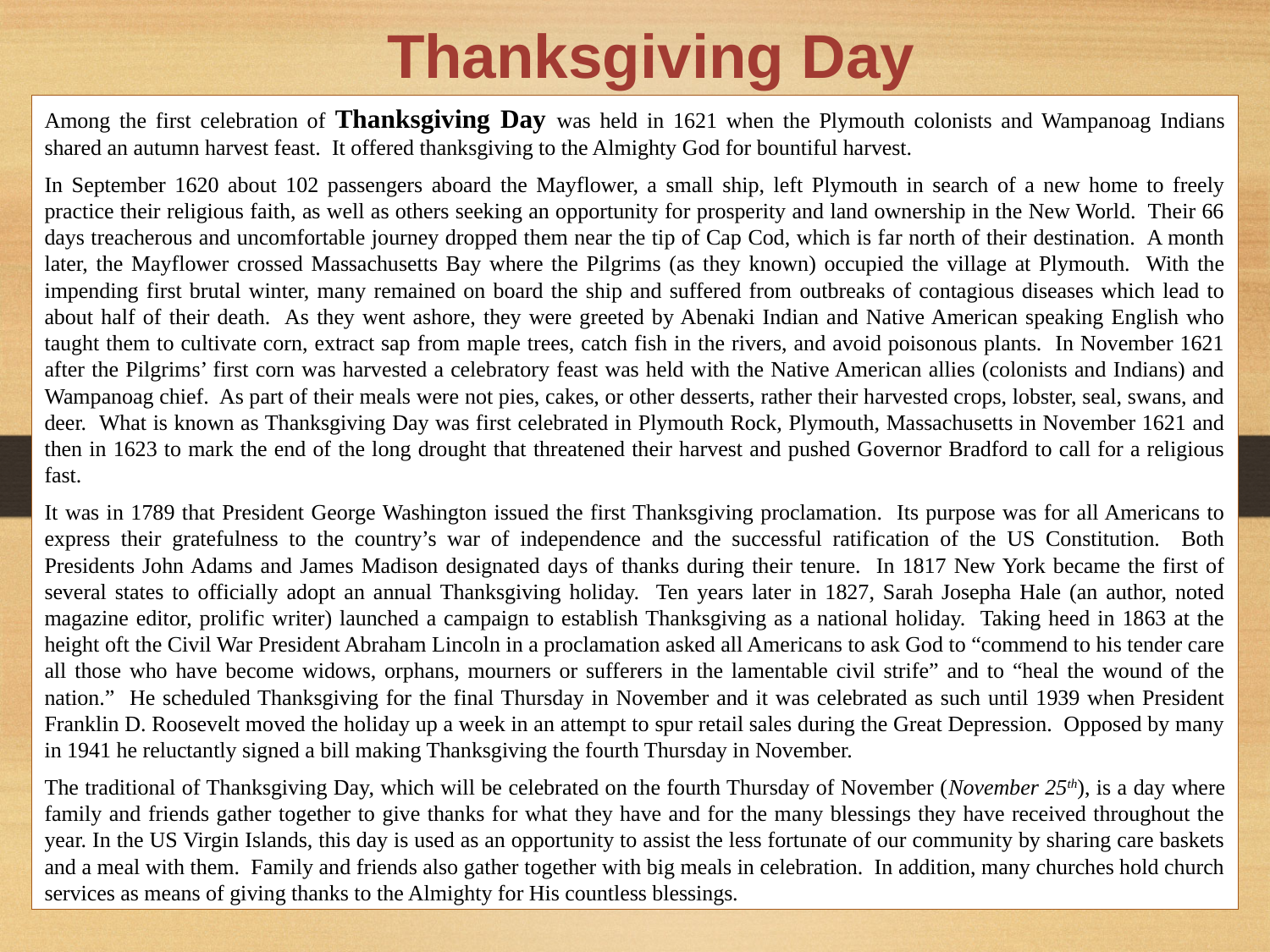

Thanksgiving Day
Among the first celebration of Thanksgiving Day was held in 1621 when the Plymouth colonists and Wampanoag Indians shared an autumn harvest feast.  It offered thanksgiving to the Almighty God for bountiful harvest.

In September 1620 about 102 passengers aboard the Mayflower, a small ship, left Plymouth in search of a new home to freely practice their religious faith, as well as others seeking an opportunity for prosperity and land ownership in the New World.  Their 66 days treacherous and uncomfortable journey dropped them near the tip of Cap Cod, which is far north of their destination.  A month later, the Mayflower crossed Massachusetts Bay where the Pilgrims (as they known) occupied the village at Plymouth.  With the impending first brutal winter, many remained on board the ship and suffered from outbreaks of contagious diseases which lead to about half of their death.  As they went ashore, they were greeted by Abenaki Indian and Native American speaking English who taught them to cultivate corn, extract sap from maple trees, catch fish in the rivers, and avoid poisonous plants.  In November 1621 after the Pilgrims’ first corn was harvested a celebratory feast was held with the Native American allies (colonists and Indians) and Wampanoag chief.  As part of their meals were not pies, cakes, or other desserts, rather their harvested crops, lobster, seal, swans, and deer.  What is known as Thanksgiving Day was first celebrated in Plymouth Rock, Plymouth, Massachusetts in November 1621 and then in 1623 to mark the end of the long drought that threatened their harvest and pushed Governor Bradford to call for a religious fast.

It was in 1789 that President George Washington issued the first Thanksgiving proclamation.  Its purpose was for all Americans to express their gratefulness to the country’s war of independence and the successful ratification of the US Constitution.  Both Presidents John Adams and James Madison designated days of thanks during their tenure.  In 1817 New York became the first of several states to officially adopt an annual Thanksgiving holiday.  Ten years later in 1827, Sarah Josepha Hale (an author, noted magazine editor, prolific writer) launched a campaign to establish Thanksgiving as a national holiday.  Taking heed in 1863 at the height oft the Civil War President Abraham Lincoln in a proclamation asked all Americans to ask God to “commend to his tender care all those who have become widows, orphans, mourners or sufferers in the lamentable civil strife” and to “heal the wound of the nation.”  He scheduled Thanksgiving for the final Thursday in November and it was celebrated as such until 1939 when President Franklin D. Roosevelt moved the holiday up a week in an attempt to spur retail sales during the Great Depression.  Opposed by many in 1941 he reluctantly signed a bill making Thanksgiving the fourth Thursday in November.

The traditional of Thanksgiving Day, which will be celebrated on the fourth Thursday of November (November 25th), is a day where family and friends gather together to give thanks for what they have and for the many blessings they have received throughout the year. In the US Virgin Islands, this day is used as an opportunity to assist the less fortunate of our community by sharing care baskets and a meal with them.  Family and friends also gather together with big meals in celebration.  In addition, many churches hold church services as means of giving thanks to the Almighty for His countless blessings.